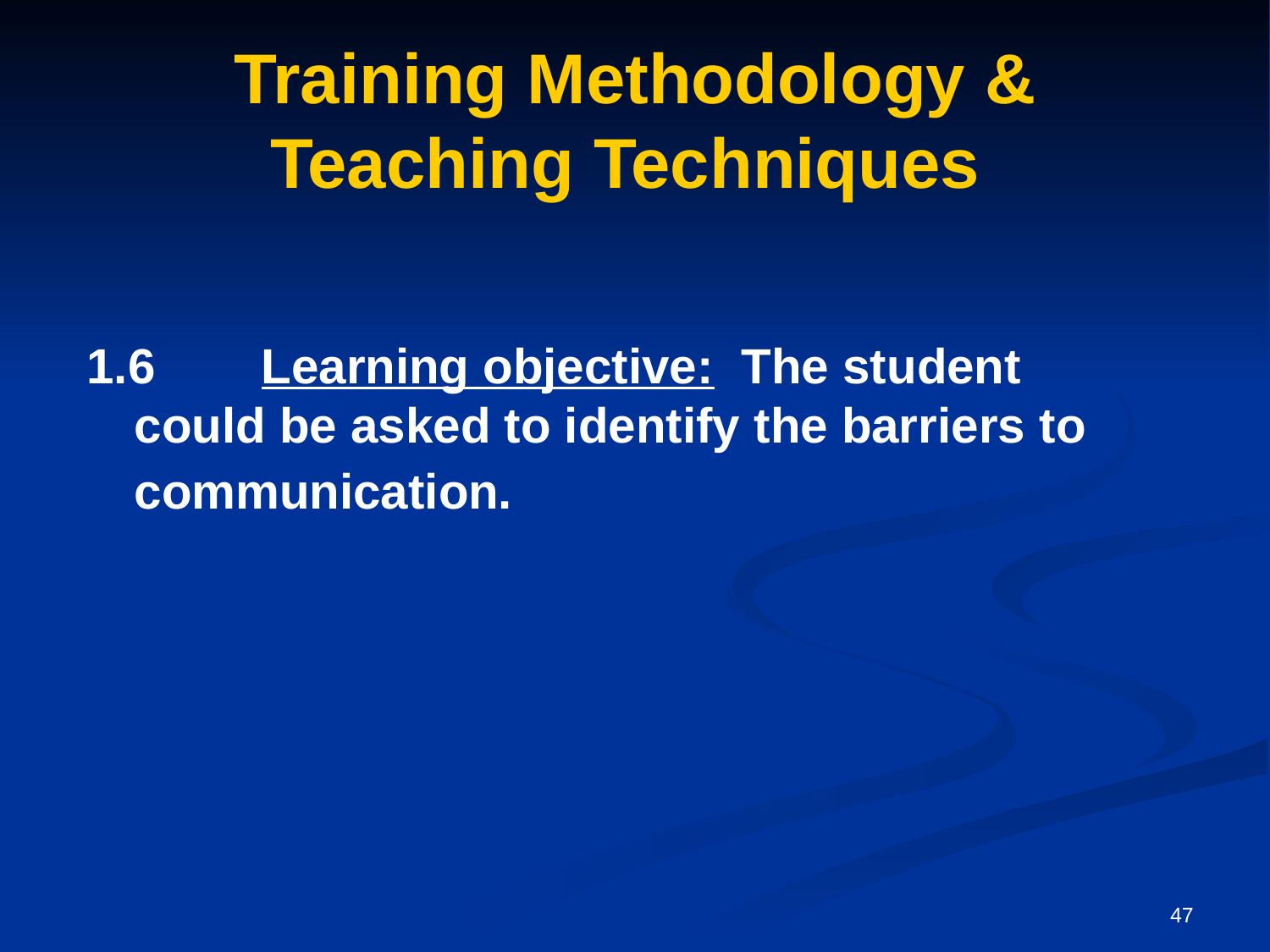

# Training Methodology & Teaching Techniques
1.6	Learning objective:  The student 	could be asked to identify the barriers to 	communication.
47